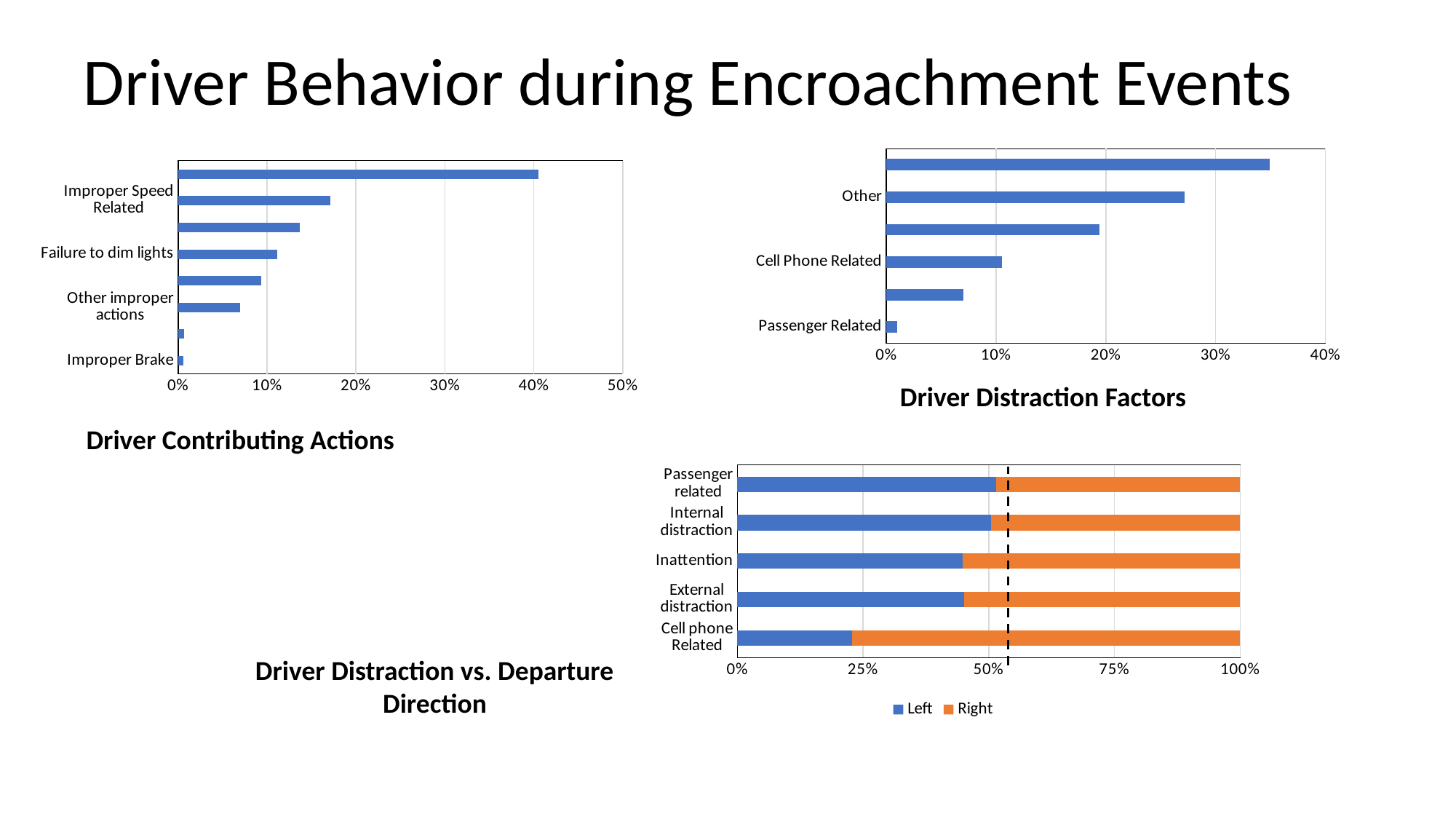

# Driver Behavior during Encroachment Events

### Chart

| Category |  |
|---|---|
| Improper Brake | 0.005636175174915782 |
| Disregard Traffic Signals | 0.006672713138118683 |
| Other improper actions | 0.06931847628919409 |
| Careless Manner | 0.09374190204716248 |
| Failure to dim lights | 0.1111039129308111 |
| Road Related | 0.13714692925628402 |
| Improper Speed Related | 0.1708991966830785 |
| No Contributing Action | 0.40548069448043533 |

### Chart

| Category |  |
|---|---|
| Passenger Related | 0.009696969696969697 |
| Other Electronic Device | 0.0703030303030303 |
| Cell Phone Related | 0.10545454545454545 |
| External Distraction | 0.19393939393939394 |
| Other | 0.27151515151515154 |
| improper activity
 (searching, eating, personal hygiene, etc.) | 0.3490909090909091 |
Driver Distraction Factors
Driver Contributing Actions

### Chart

| Category | Left | Right |
|---|---|---|
| Cell phone Related | 13.0 | 44.0 |
| External distraction | 14.0 | 17.0 |
| Inattention | 26.0 | 32.0 |
| Internal distraction | 52.0 | 51.0 |
| Passenger related | 34.0 | 32.0 |
Driver Distraction vs. Departure Direction
32